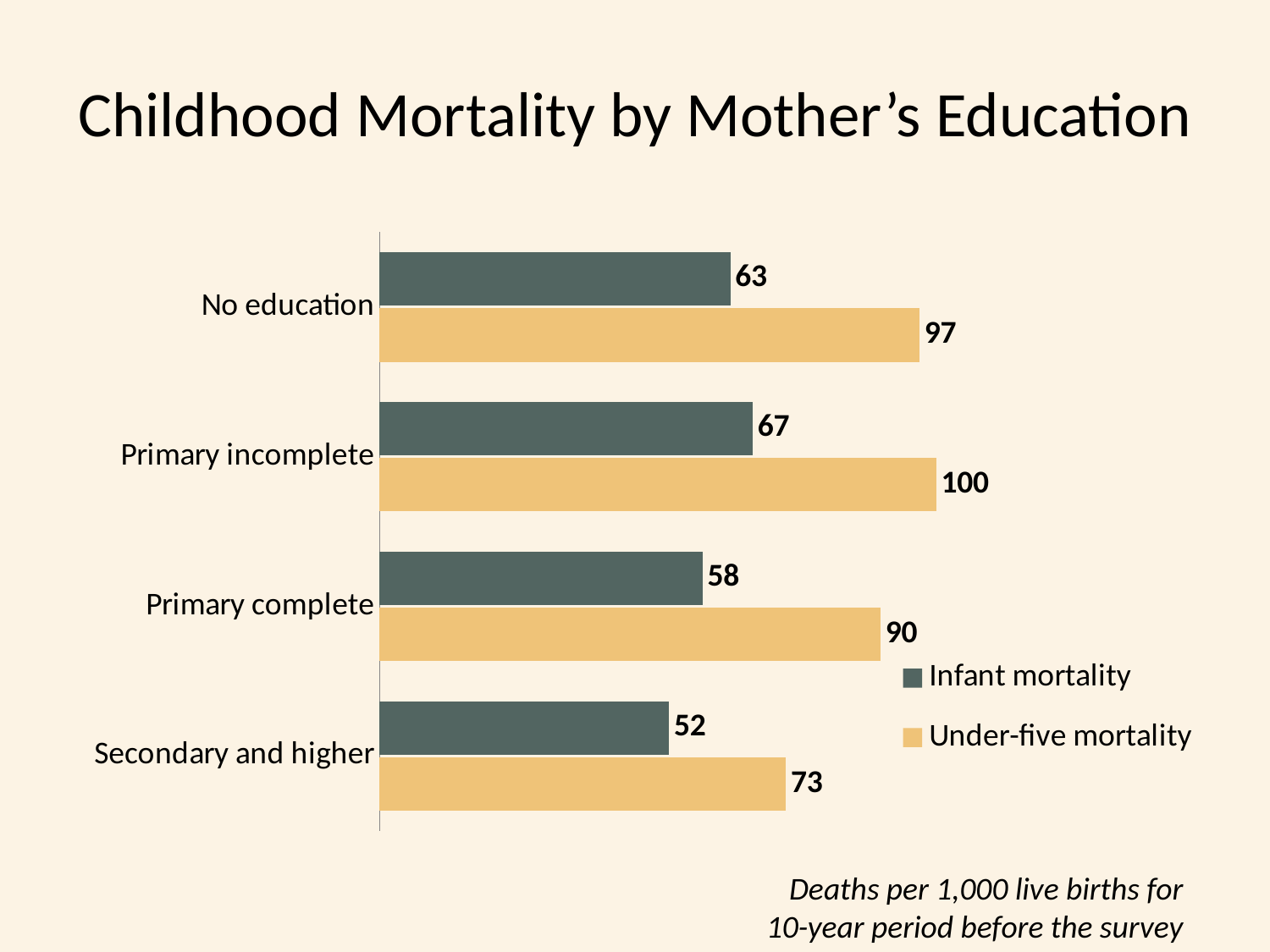

# Childhood Mortality by Mother’s Education

### Chart

| Category | Under-five mortality | Infant mortality |
|---|---|---|
| Secondary and higher | 73.0 | 52.0 |
| Primary complete | 90.0 | 58.0 |
| Primary incomplete | 100.0 | 67.0 |
| No education | 97.0 | 63.0 |
Deaths per 1,000 live births for 10-year period before the survey